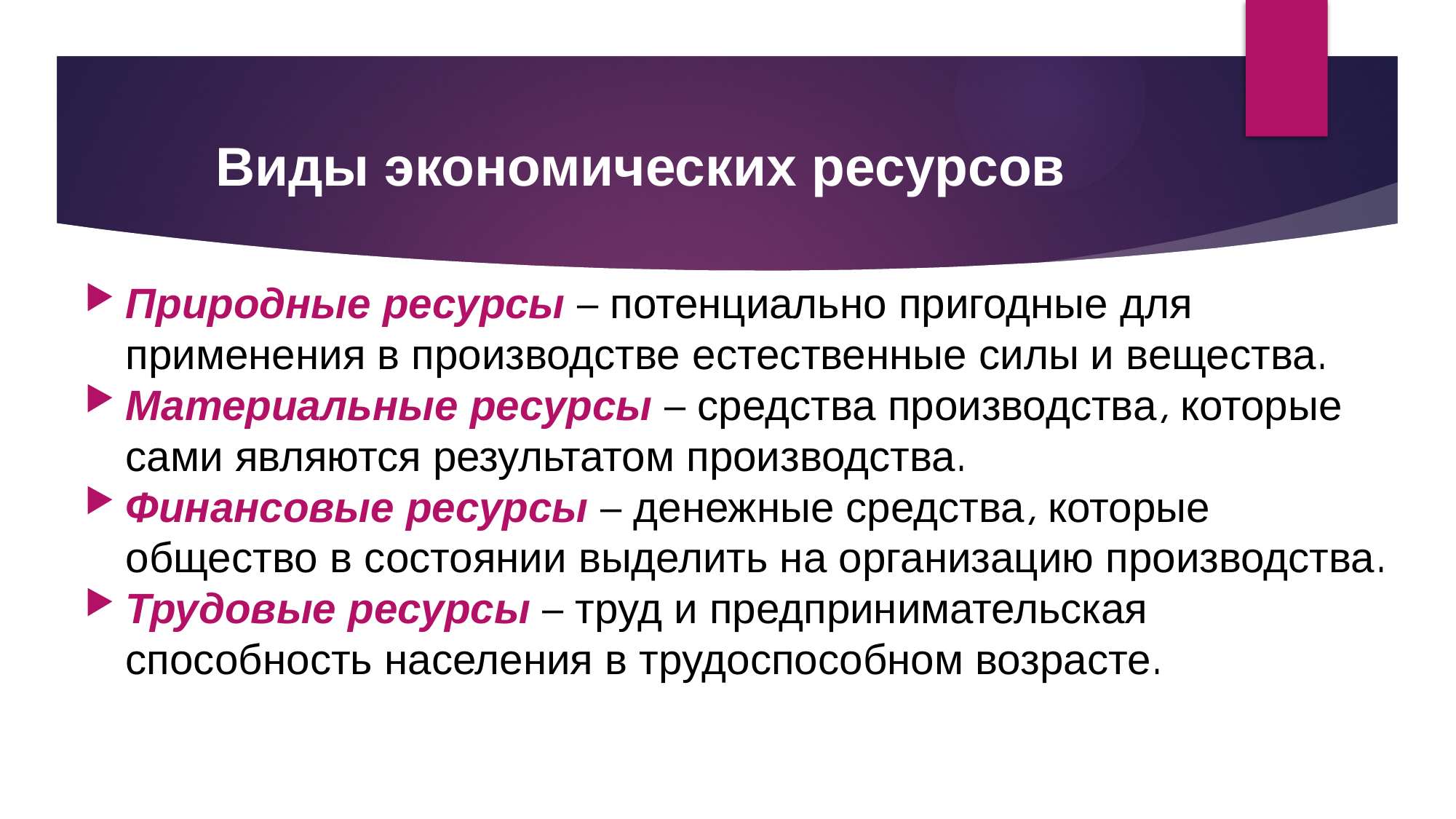

# Виды экономических ресурсов
Природные ресурсы – потенциально пригодные для применения в производстве естественные силы и вещества.
Материальные ресурсы – средства производства, которые сами являются результатом производства.
Финансовые ресурсы – денежные средства, которые общество в состоянии выделить на организацию производства.
Трудовые ресурсы – труд и предпринимательская способность населения в трудоспособном возрасте.